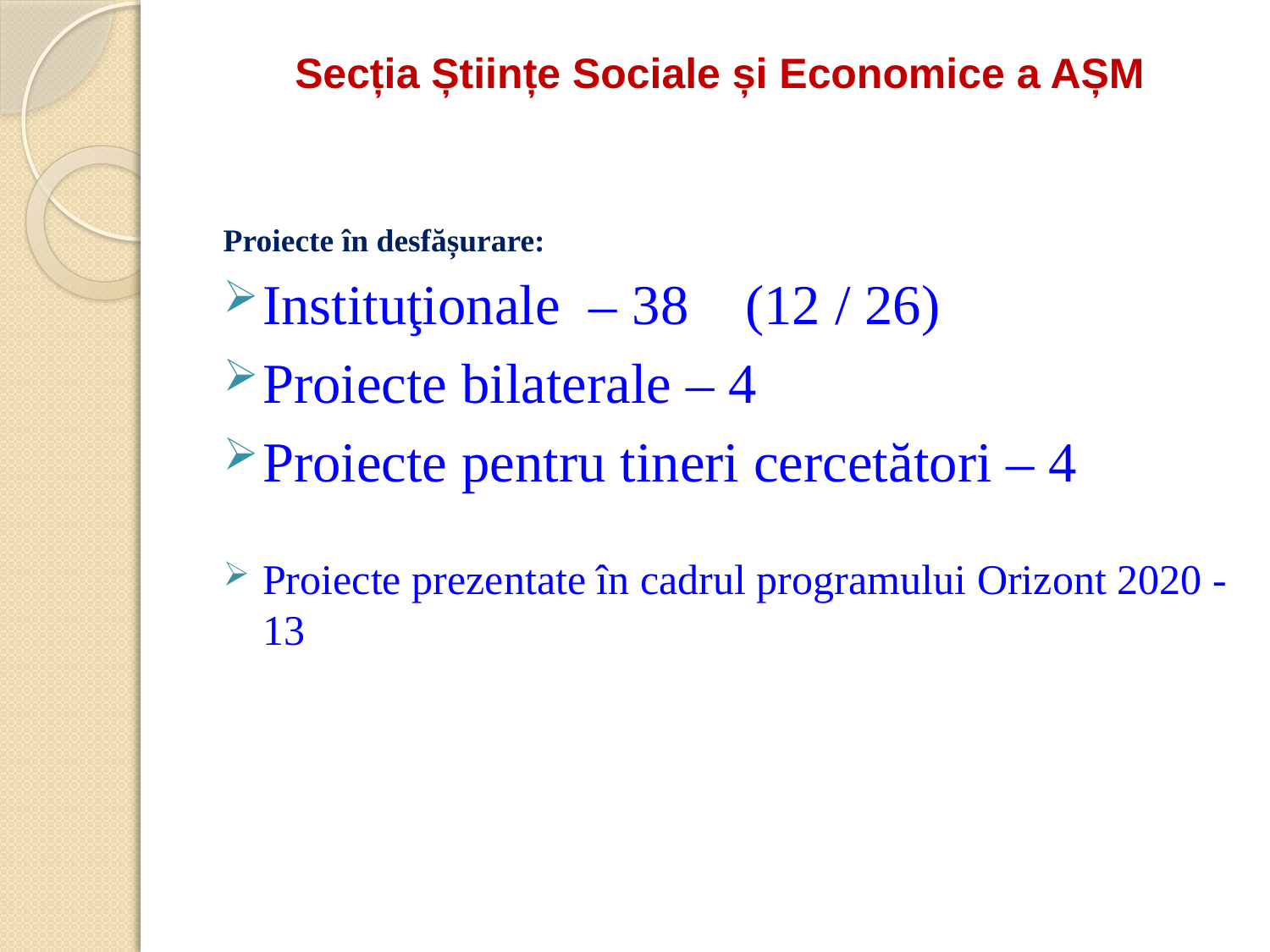

# Secția Științe Sociale și Economice a AȘM

Proiecte în desfășurare:
Instituţionale  – 38    (12 / 26)
Proiecte bilaterale – 4
Proiecte pentru tineri cercetători – 4

Proiecte prezentate în cadrul programului Orizont 2020 - 13